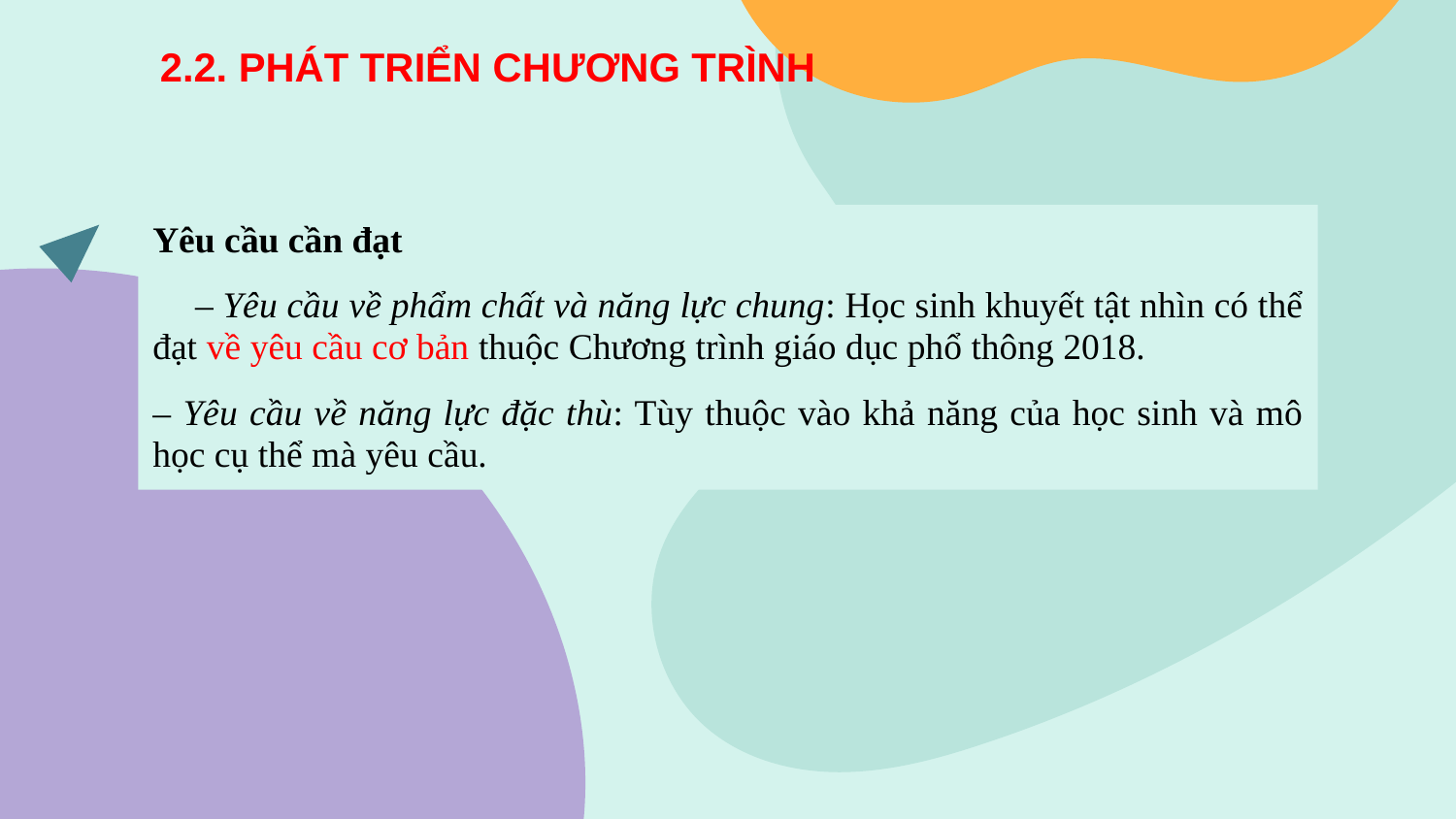

2.2. PHÁT TRIỂN CHƯƠNG TRÌNH
Yêu cầu cần đạt
– Yêu cầu về phẩm chất và năng lực chung: Học sinh khuyết tật nhìn có thể đạt về yêu cầu cơ bản thuộc Chương trình giáo dục phổ thông 2018.
– Yêu cầu về năng lực đặc thù: Tùy thuộc vào khả năng của học sinh và mô học cụ thể mà yêu cầu.